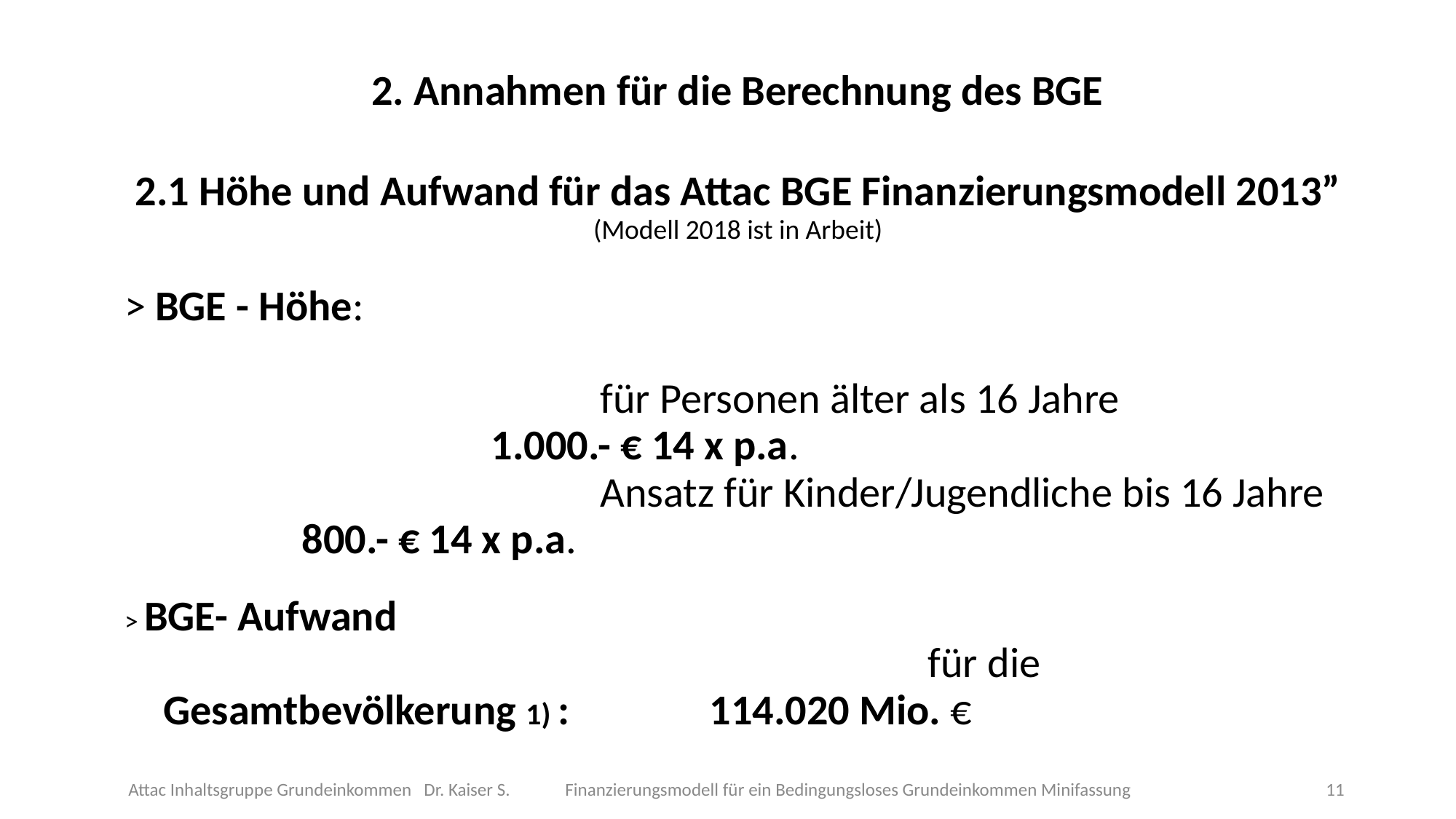

2. Annahmen für die Berechnung des BGE

2.1 Höhe und Aufwand für das Attac BGE Finanzierungsmodell 2013”
(Modell 2018 ist in Arbeit)

> BGE - Höhe:

					für Personen älter als 16 Jahre					1.000.- € 14 x p.a.
					Ansatz für Kinder/Jugendliche bis 16 Jahre 	   800.- € 14 x p.a.

> BGE- Aufwand
			 					für die Gesamtbevölkerung 1) :		114.020 Mio. €

1) Basis: Ø österreichische Wohnbevölkerung 2012 Q: Statistik Austria 07.2013; 8,426 Mio.
Attac Inhaltsgruppe Grundeinkommen   Dr. Kaiser S.	Finanzierungsmodell für ein Bedingungsloses Grundeinkommen Minifassung
11